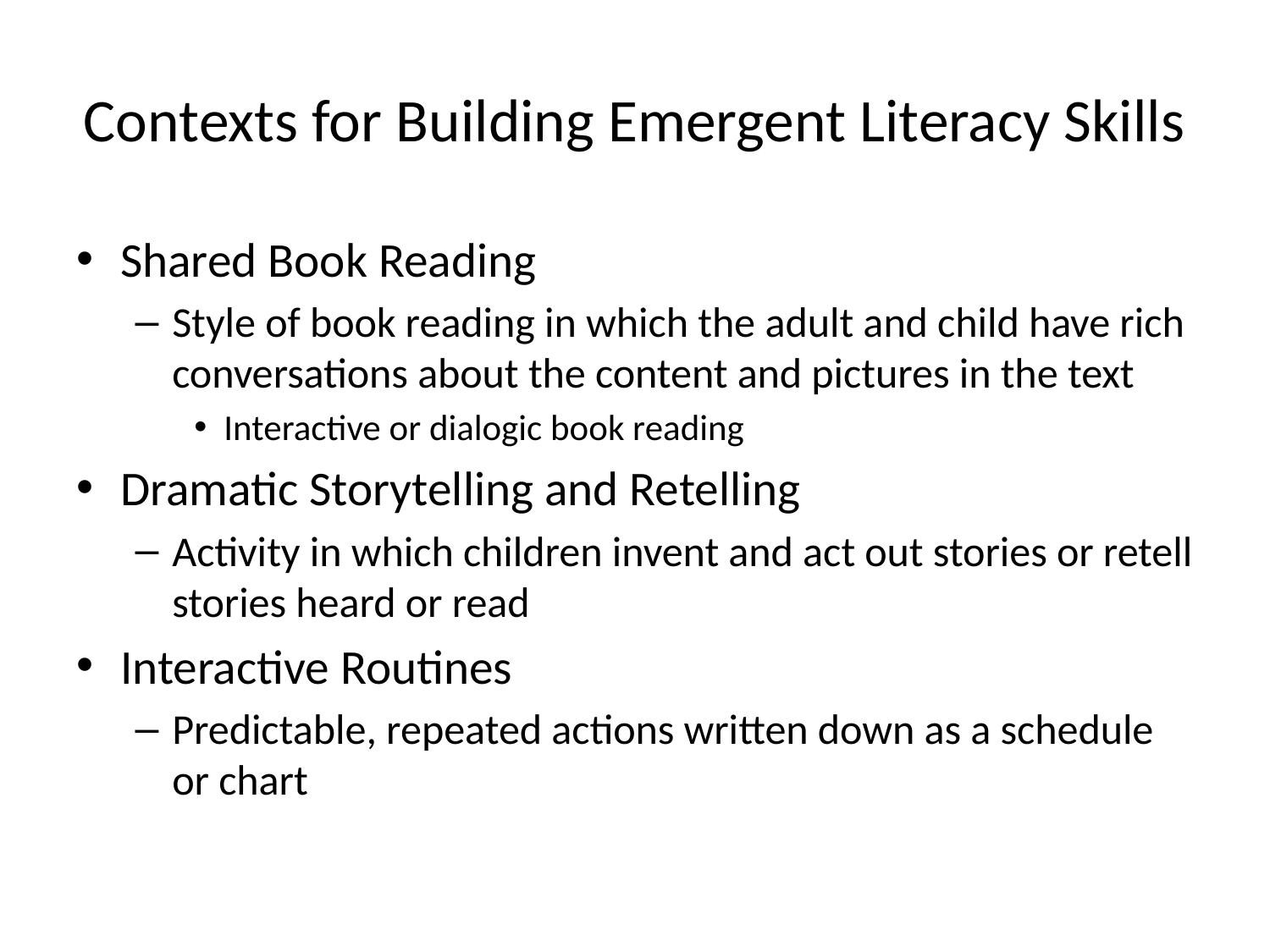

# Contexts for Building Emergent Literacy Skills
Shared Book Reading
Style of book reading in which the adult and child have rich conversations about the content and pictures in the text
Interactive or dialogic book reading
Dramatic Storytelling and Retelling
Activity in which children invent and act out stories or retell stories heard or read
Interactive Routines
Predictable, repeated actions written down as a schedule or chart